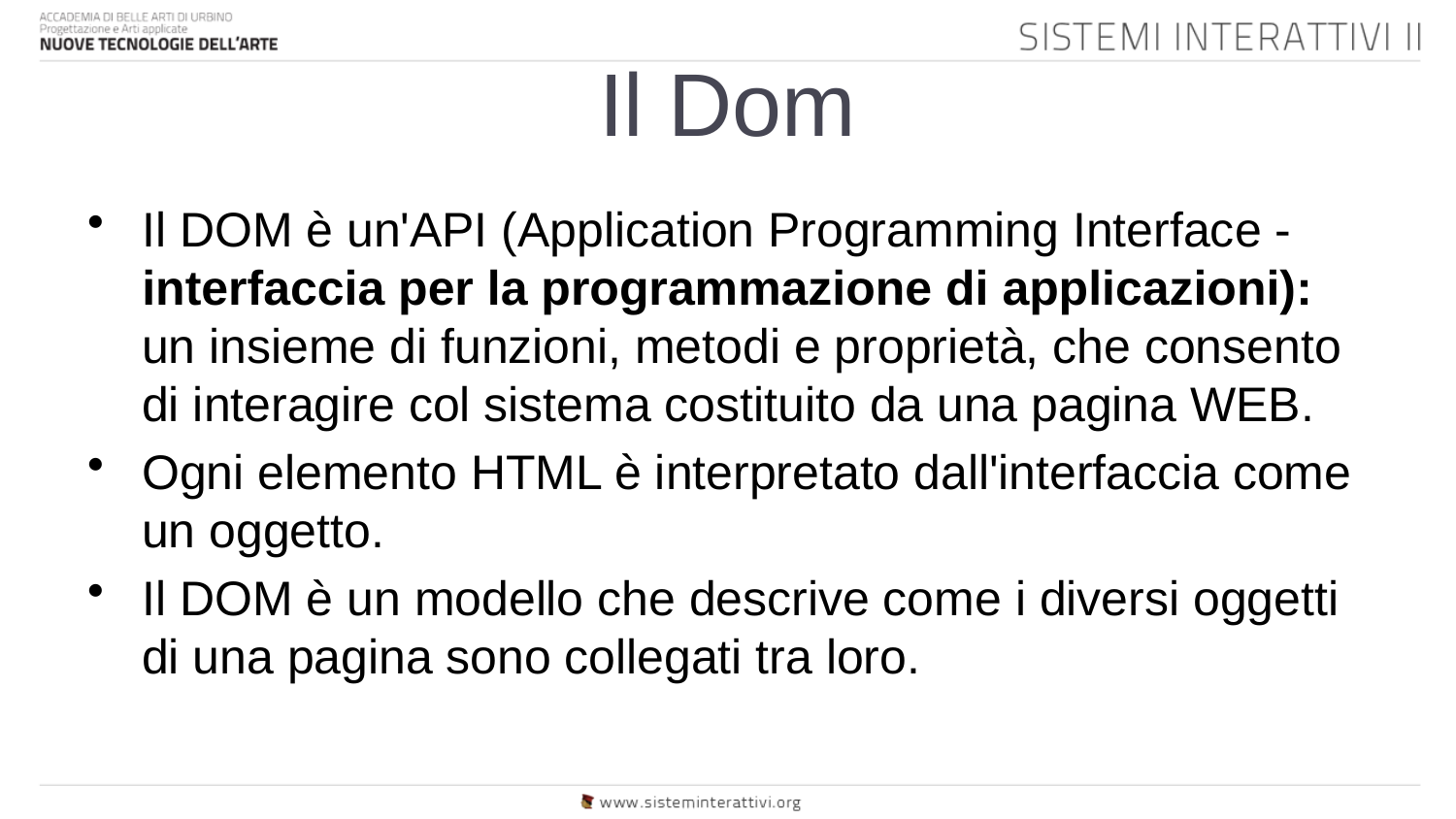

# Il Dom
Il DOM è un'API (Application Programming Interface - interfaccia per la programmazione di applicazioni): un insieme di funzioni, metodi e proprietà, che consento di interagire col sistema costituito da una pagina WEB.
Ogni elemento HTML è interpretato dall'interfaccia come un oggetto.
Il DOM è un modello che descrive come i diversi oggetti di una pagina sono collegati tra loro.